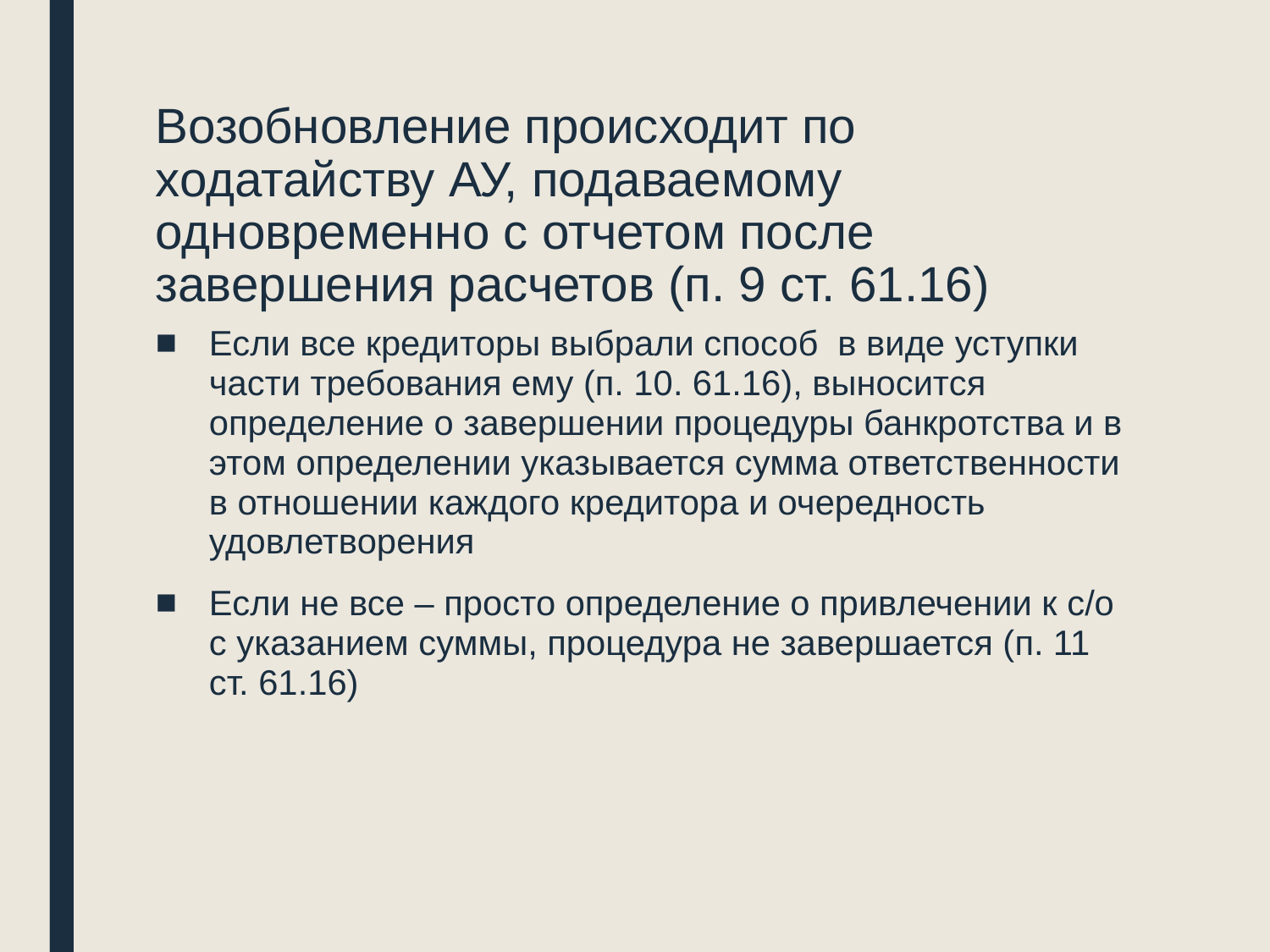

# Возобновление происходит по ходатайству АУ, подаваемому одновременно с отчетом после завершения расчетов (п. 9 ст. 61.16)
Если все кредиторы выбрали способ  в виде уступки части требования ему (п. 10. 61.16), выносится определение о завершении процедуры банкротства и в этом определении указывается сумма ответственности в отношении каждого кредитора и очередность удовлетворения
Если не все – просто определение о привлечении к с/о с указанием суммы, процедура не завершается (п. 11 ст. 61.16)